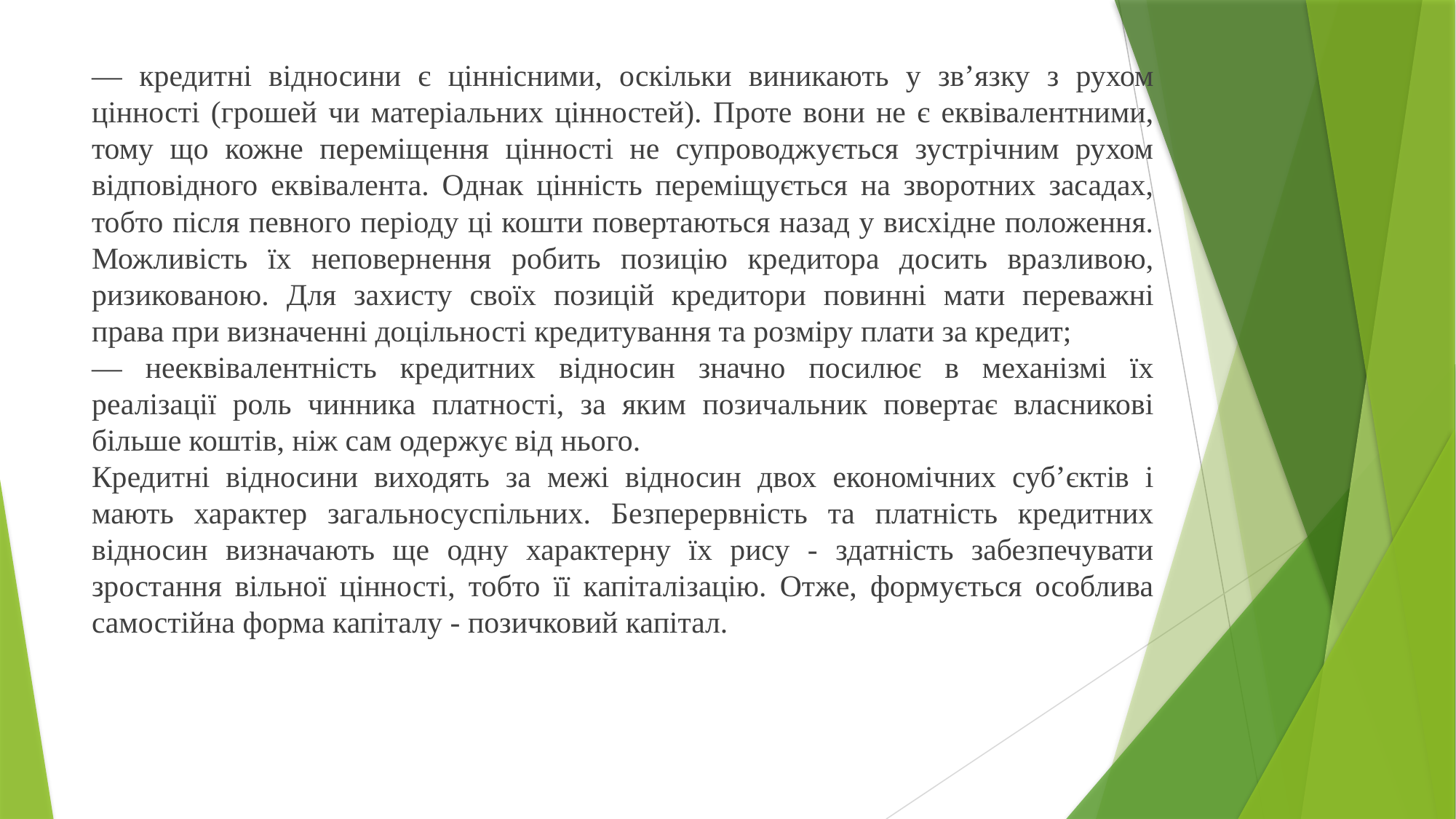

— кредитні відносини є ціннісними, оскільки виникають у зв’язку з рухом цінності (грошей чи матеріальних цінностей). Проте вони не є еквівалентними, тому що кожне переміщення цінності не супроводжується зустрічним рухом відповідного еквівалента. Однак цінність переміщується на зворотних засадах, тобто після певного періоду ці кошти повертаються назад у висхідне положення. Можливість їх неповернення робить позицію кредитора досить вразливою, ризикованою. Для захисту своїх позицій кредитори повинні мати переважні права при визначенні доцільності кредитування та розміру плати за кредит;
— нееквівалентність кредитних відносин значно посилює в механізмі їх реалізації роль чинника платності, за яким позичальник повертає власникові більше коштів, ніж сам одержує від нього.
Кредитні відносини виходять за межі відносин двох економічних суб’єктів і мають характер загальносуспільних. Безперервність та платність кредитних відносин визначають ще одну характерну їх рису - здатність забезпечувати зростання вільної цінності, тобто її капіталізацію. Отже, формується особлива самостійна форма капіталу - позичковий капітал.